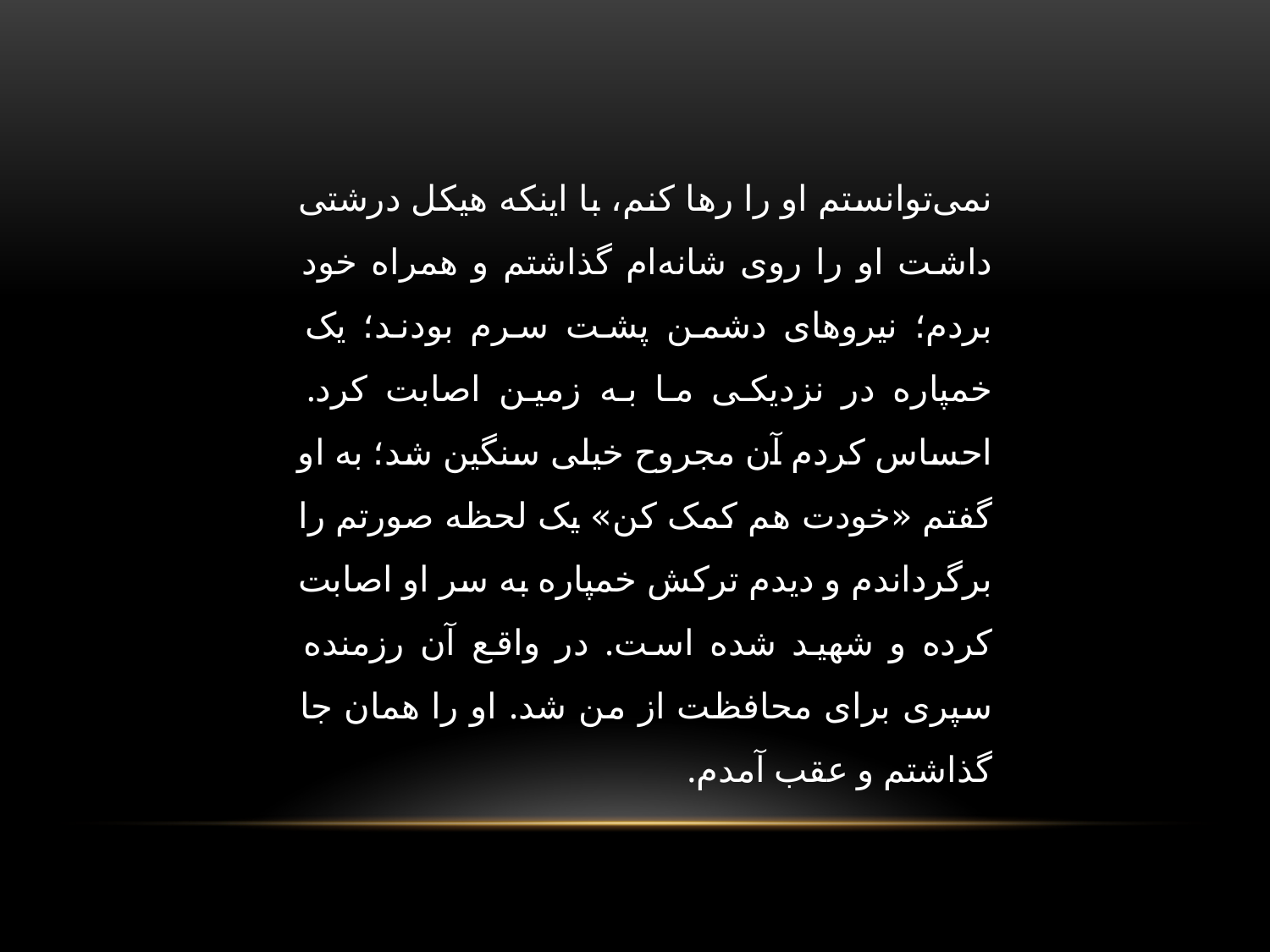

نمی‌توانستم او را رها کنم، با اینکه هیکل درشتی داشت او را روی شانه‌ام گذاشتم و همراه خود ‌بردم؛ نیروهای دشمن پشت سرم بودند؛ یک خمپاره در نزدیکی ما به زمین اصابت کرد. احساس کردم آن مجروح خیلی سنگین شد؛ به او گفتم «خودت هم کمک کن» یک لحظه صورتم را برگرداندم و دیدم ترکش خمپاره به سر او اصابت کرده و شهید شده است. در واقع آن رزمنده سپری برای محافظت از من شد. او را همان جا گذاشتم و عقب آمدم.